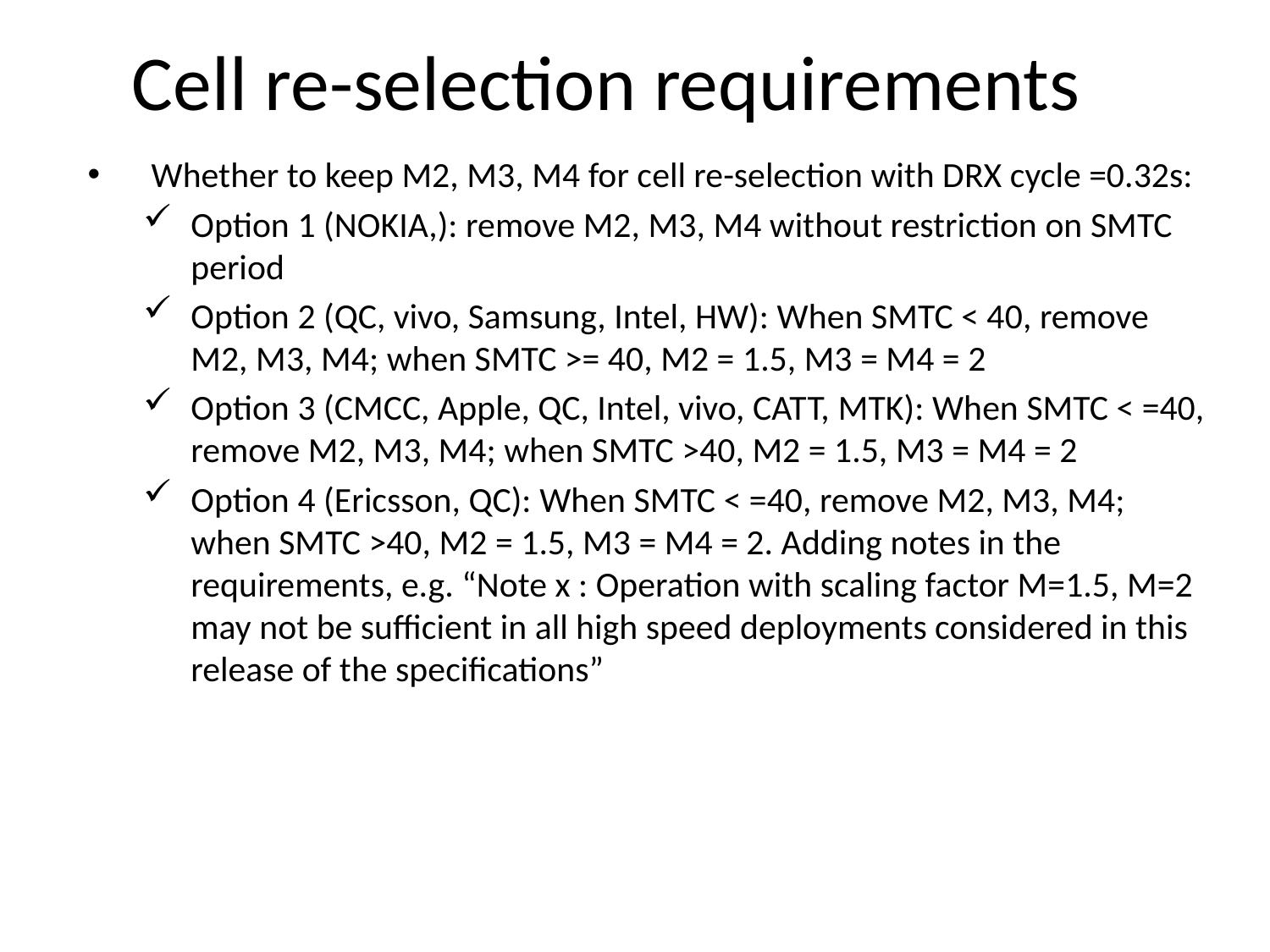

# Cell re-selection requirements
Whether to keep M2, M3, M4 for cell re-selection with DRX cycle =0.32s:
Option 1 (NOKIA,): remove M2, M3, M4 without restriction on SMTC period
Option 2 (QC, vivo, Samsung, Intel, HW): When SMTC < 40, remove M2, M3, M4; when SMTC >= 40, M2 = 1.5, M3 = M4 = 2
Option 3 (CMCC, Apple, QC, Intel, vivo, CATT, MTK): When SMTC < =40, remove M2, M3, M4; when SMTC >40, M2 = 1.5, M3 = M4 = 2
Option 4 (Ericsson, QC): When SMTC < =40, remove M2, M3, M4; when SMTC >40, M2 = 1.5, M3 = M4 = 2. Adding notes in the requirements, e.g. “Note x : Operation with scaling factor M=1.5, M=2 may not be sufficient in all high speed deployments considered in this release of the specifications”